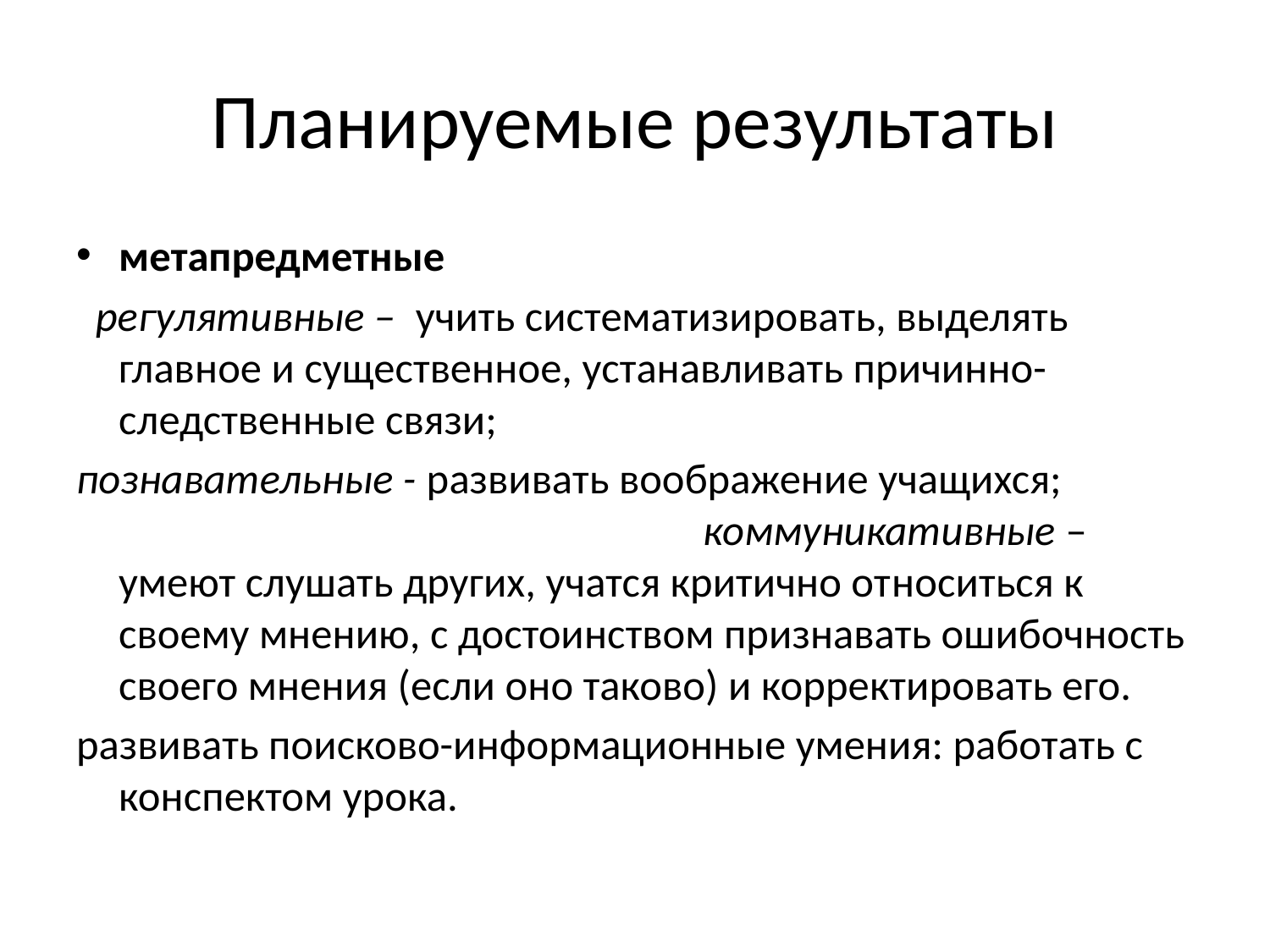

# Планируемые результаты
метапредметные
  регулятивные –  учить систематизировать, выделять главное и существенное, устанавливать причинно-следственные связи;
познавательные - развивать воображение учащихся;                                                                          коммуникативные – умеют слушать других, учатся критично от­носиться к своему мнению, с достоинством признавать ошибочность своего мнения (если оно таково) и корректировать его.
развивать поисково-информационные умения: работать с конспектом урока.